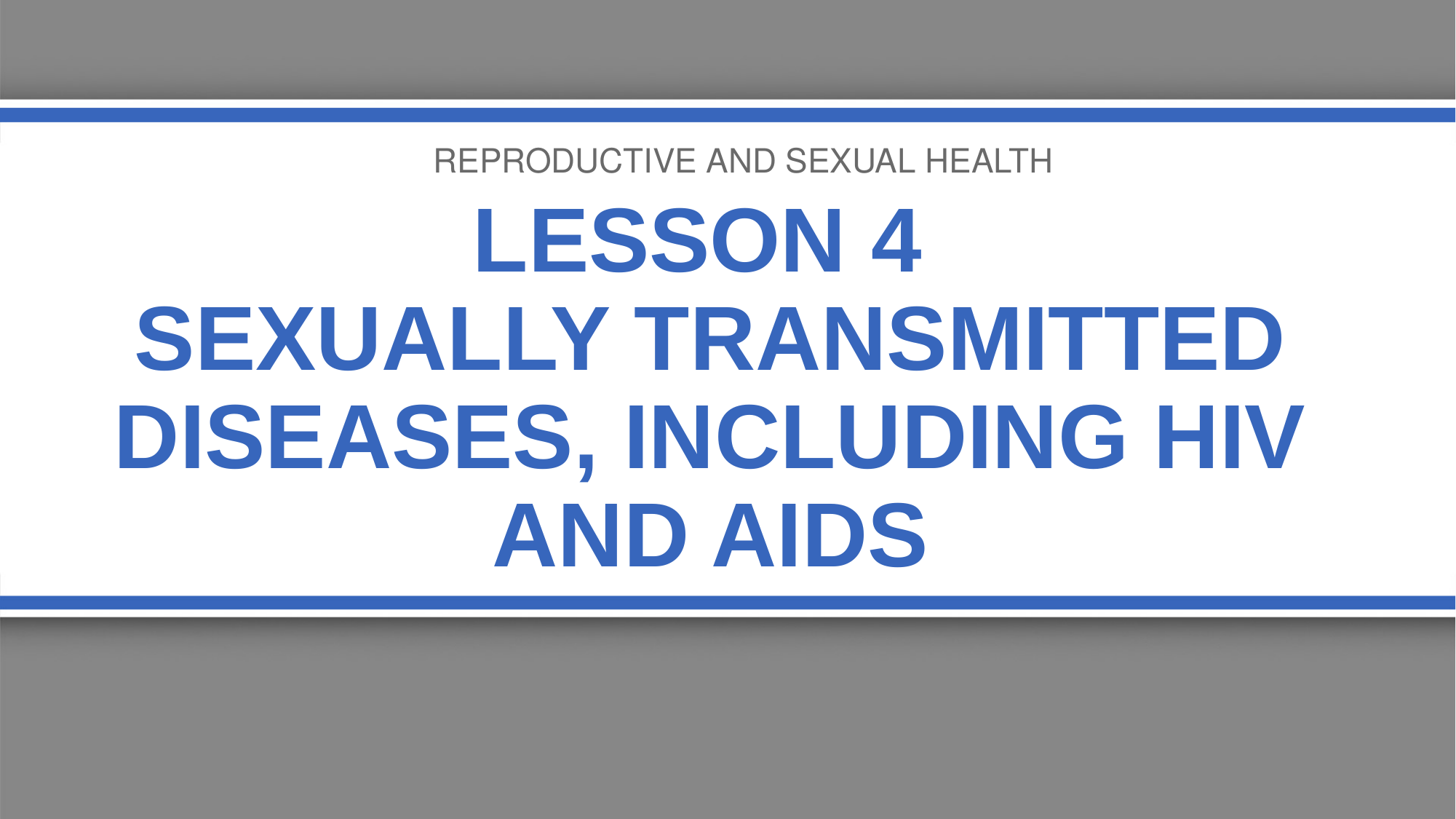

Reproductive and sexual health
# Lesson 4 Sexually Transmitted Diseases, Including HIV and AIDS